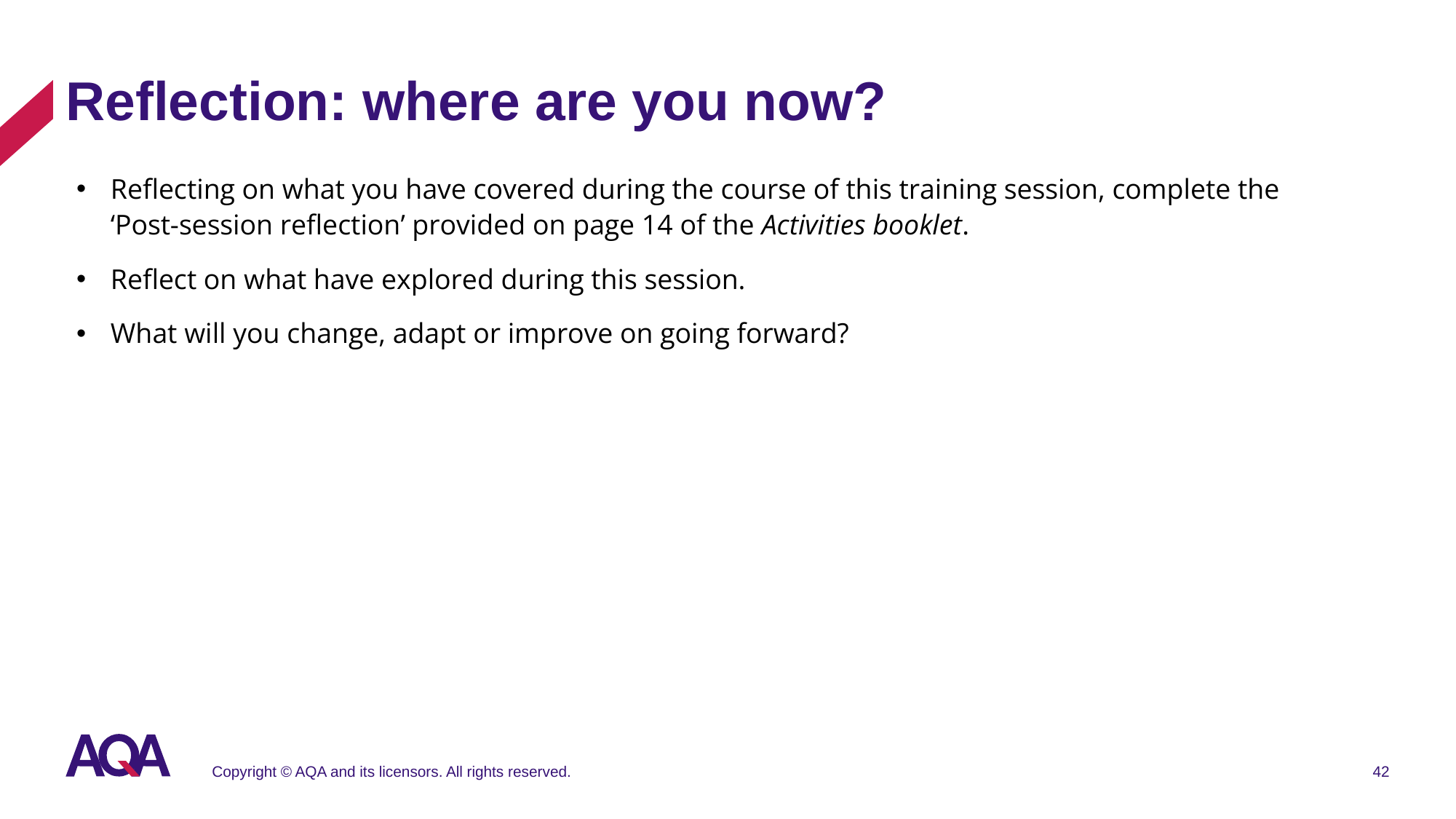

# Reflection: where are you now?
Reflecting on what you have covered during the course of this training session, complete the ‘Post-session reflection’ provided on page 14 of the Activities booklet.
Reflect on what have explored during this session.
What will you change, adapt or improve on going forward?

Copyright © AQA and its licensors. All rights reserved.
42